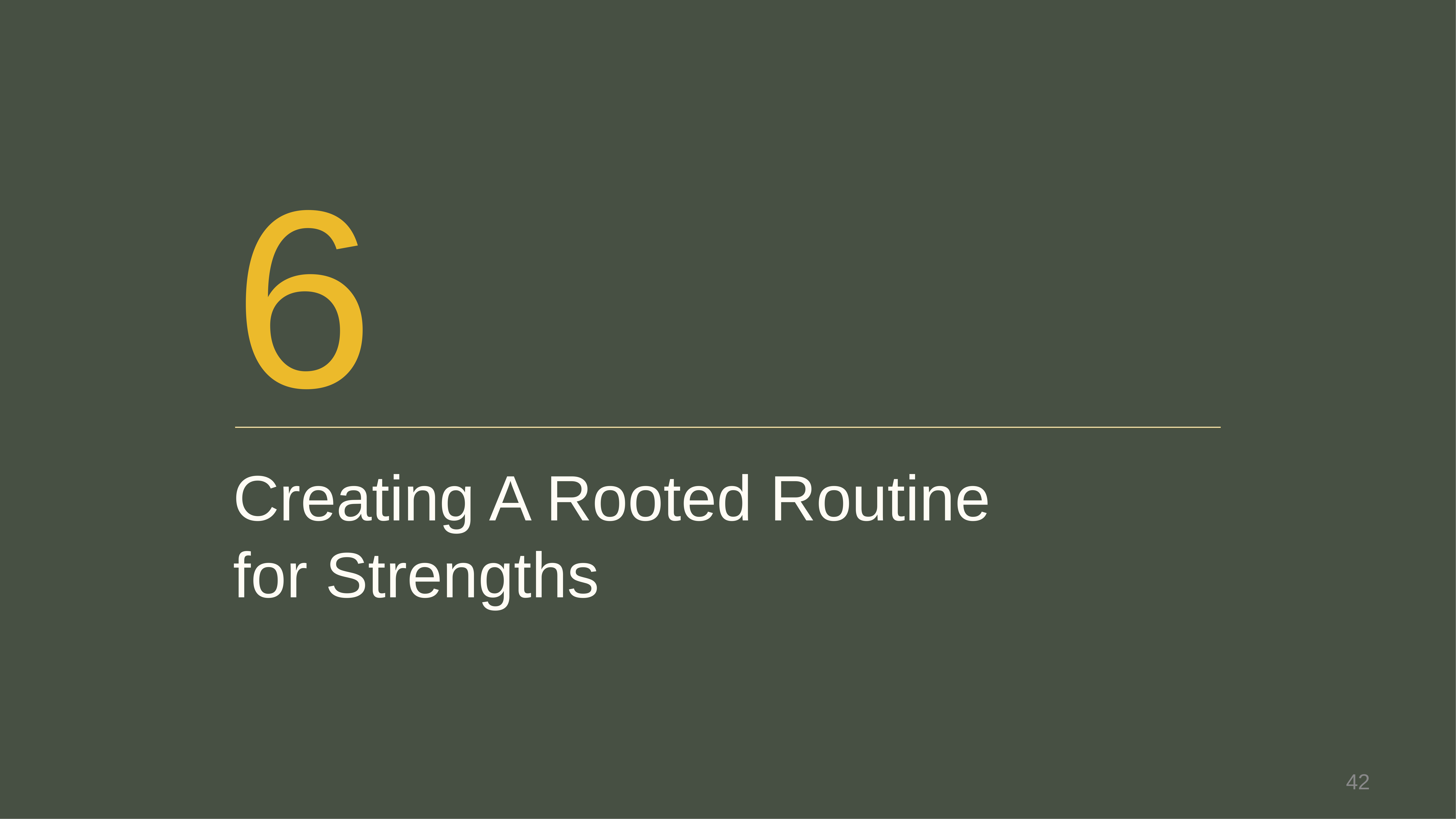

6

Creating A Rooted Routine for Strengths
42